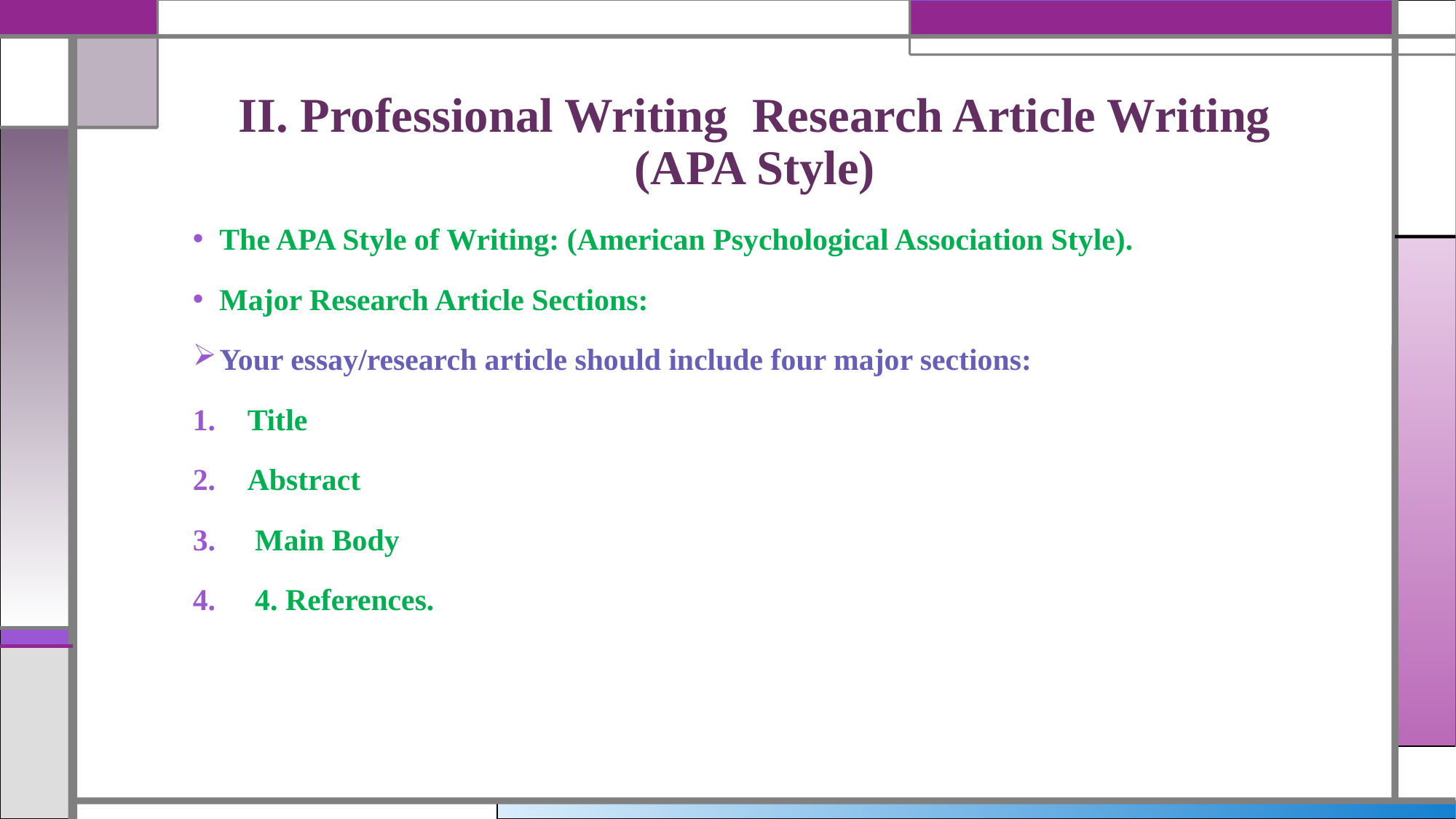

# II. Professional Writing  Research Article Writing (APA Style)
The APA Style of Writing: (American Psychological Association Style).
Major Research Article Sections:
Your essay/research article should include four major sections:
Title
Abstract
 Main Body
 4. References.